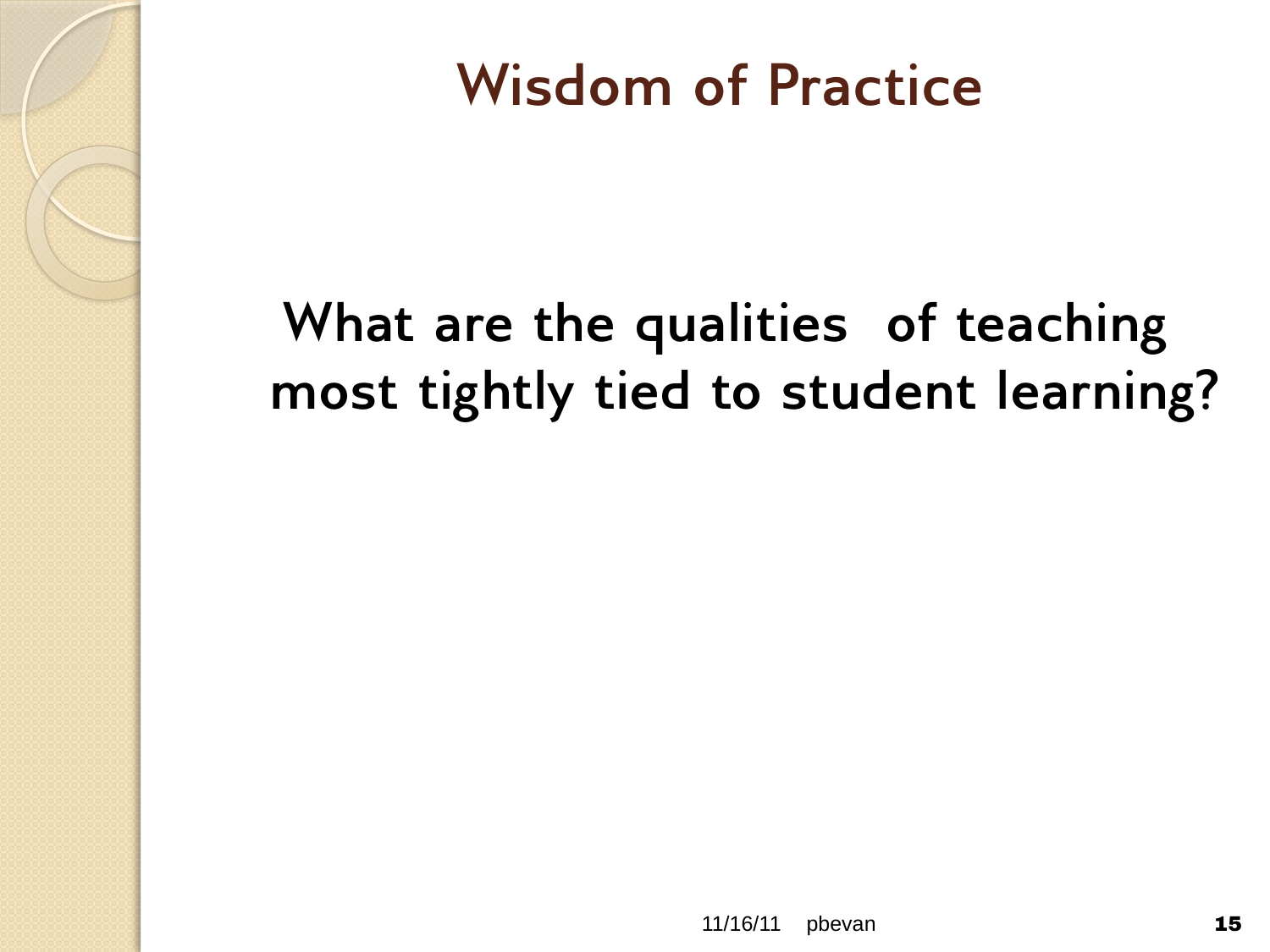

# Wisdom of Practice

What are the qualities  of teaching most tightly tied to student learning?
11/16/11
pbevan
15